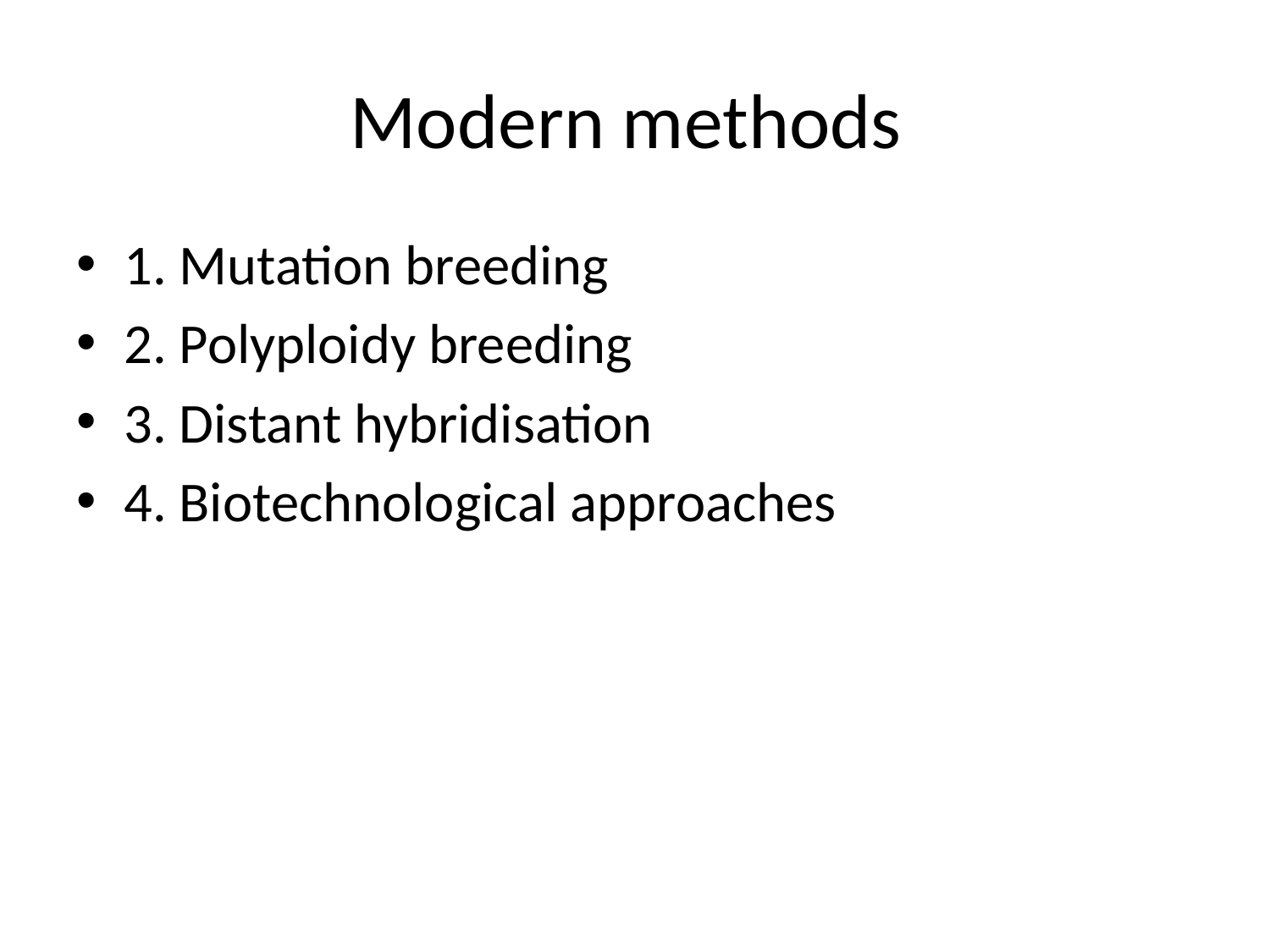

# Modern methods
1. Mutation breeding
2. Polyploidy breeding
3. Distant hybridisation
4. Biotechnological approaches